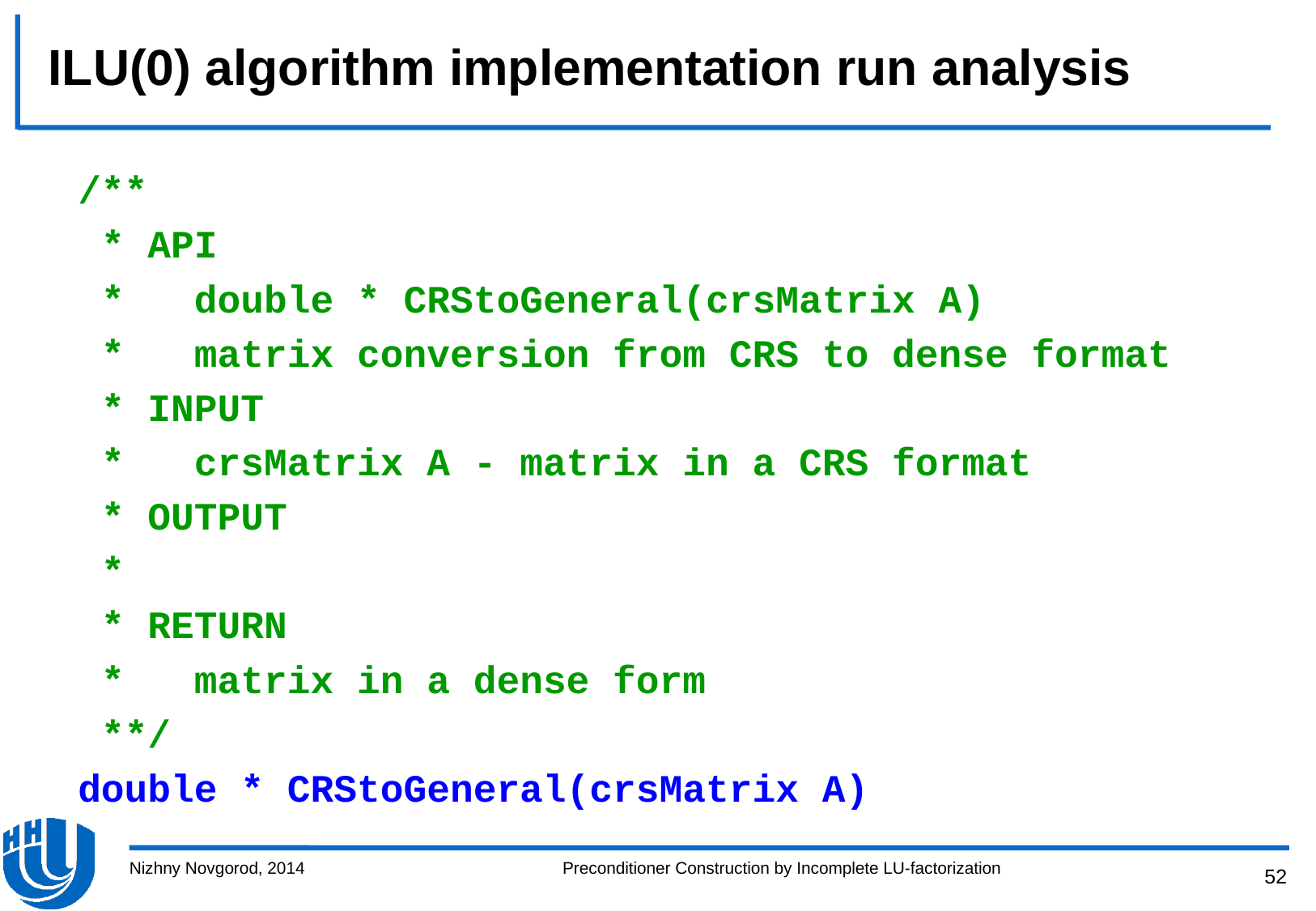

# ILU(0) algorithm implementation run analysis
/**
 * API
 *   double * CRStoGeneral(crsMatrix A)
 *   matrix conversion from CRS to dense format
 * INPUT
 *   crsMatrix A - matrix in a CRS format
 * OUTPUT
 *
 * RETURN
 *   matrix in a dense form
 **/
double * CRStoGeneral(crsMatrix A)
Nizhny Novgorod, 2014
Preconditioner Construction by Incomplete LU-factorization